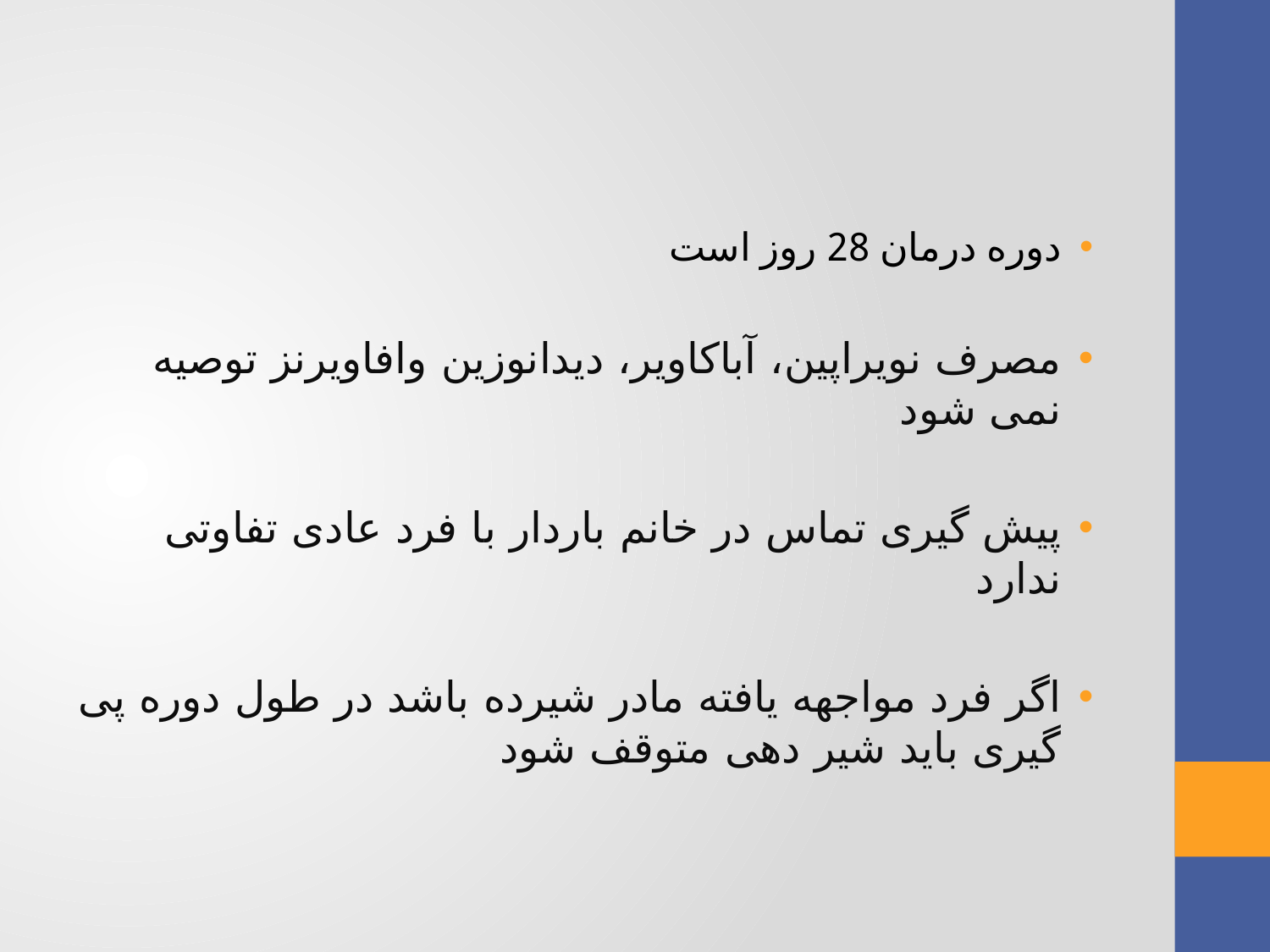

#
دوره درمان 28 روز است

مصرف نويراپين، آباکاویر، دیدانوزین وافاویرنز توصیه نمی شود

پیش گیری تماس در خانم باردار با فرد عادی تفاوتی ندارد

اگر فرد مواجهه یافته مادر شیرده باشد در طول دوره پی گیری باید شیر دهی متوقف شود